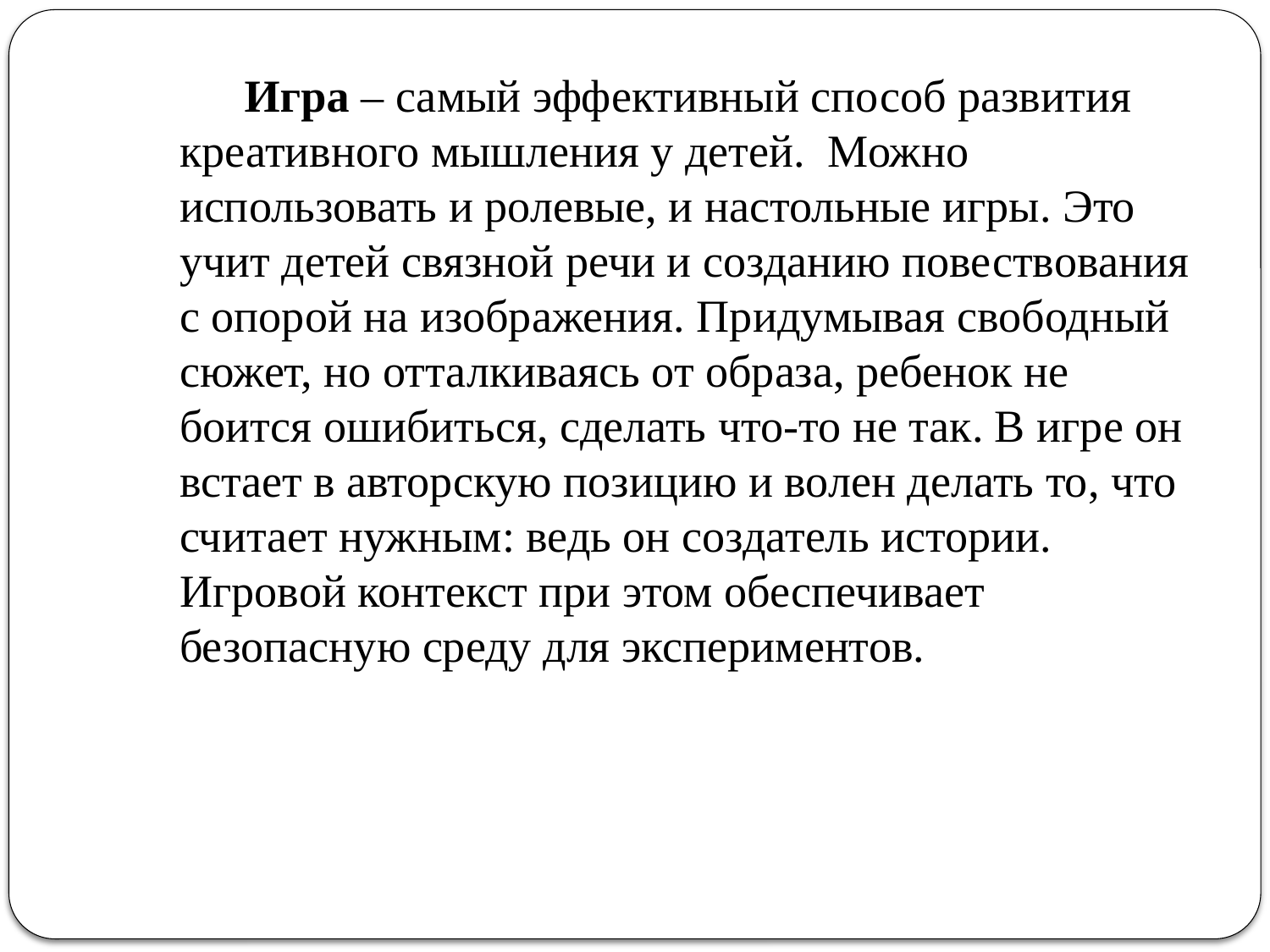

#
         Игра – самый эффективный способ развития креативного мышления у детей.  Можно использовать и ролевые, и настольные игры. Это учит детей связной речи и созданию повествования с опорой на изображения. Придумывая свободный сюжет, но отталкиваясь от образа, ребенок не боится ошибиться, сделать что-то не так. В игре он встает в авторскую позицию и волен делать то, что считает нужным: ведь он создатель истории. Игровой контекст при этом обеспечивает безопасную среду для экспериментов.